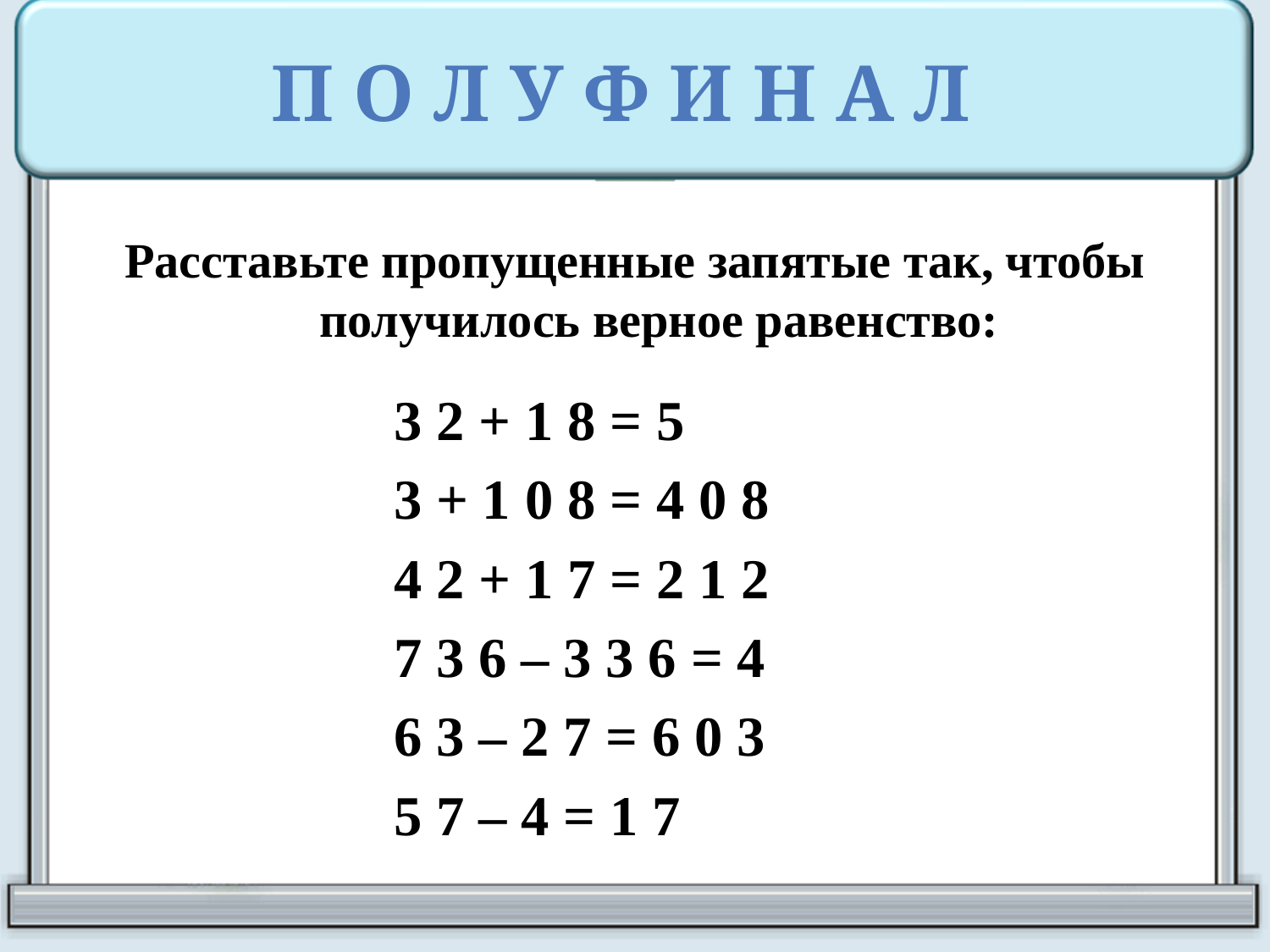

# П О Л У Ф И Н А Л
Расставьте пропущенные запятые так, чтобы получилось верное равенство:

3 2 + 1 8 = 5
3 + 1 0 8 = 4 0 8
4 2 + 1 7 = 2 1 2
7 3 6 – 3 3 6 = 4
6 3 – 2 7 = 6 0 3
5 7 – 4 = 1 7